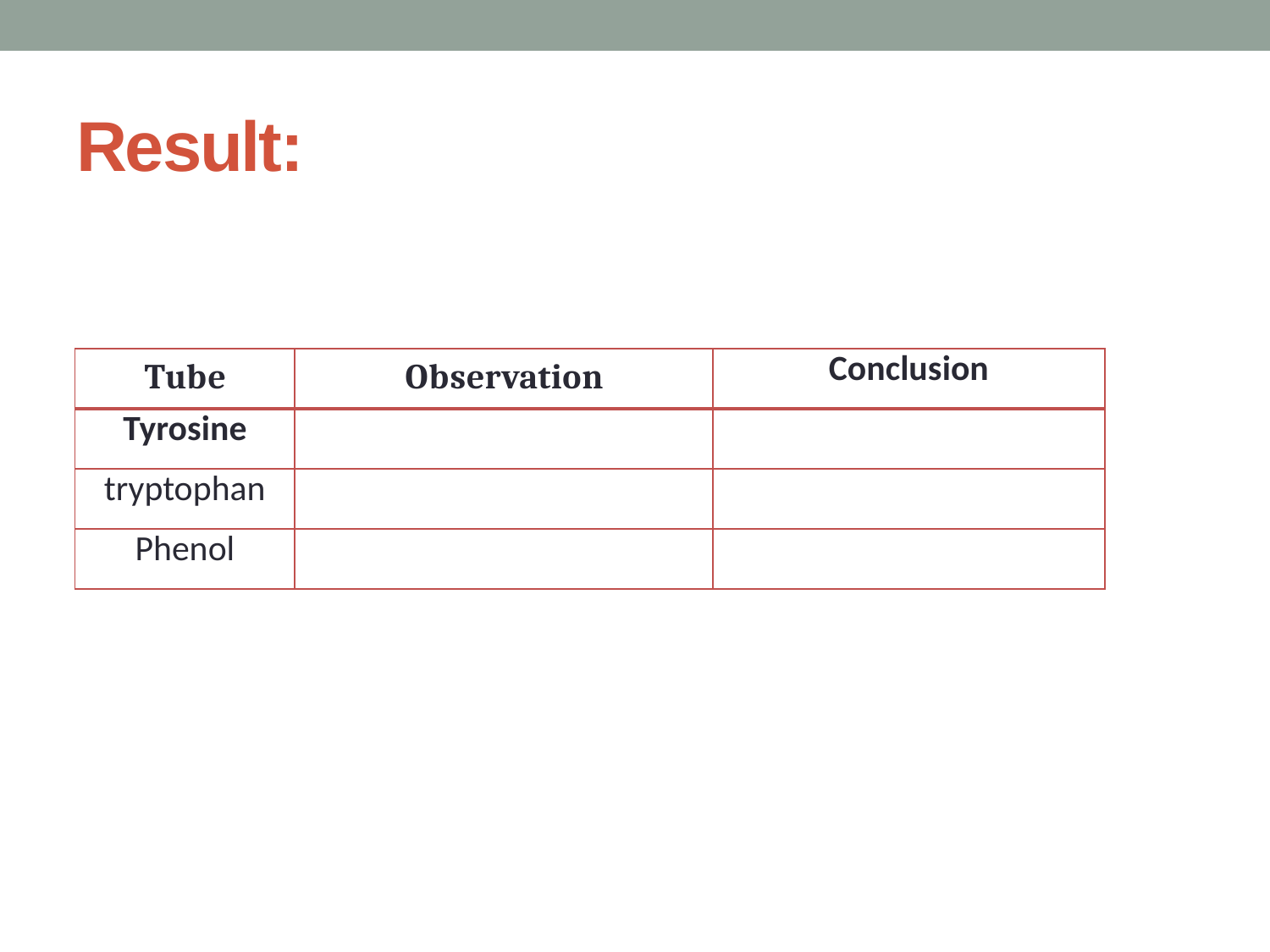

# Result:
| Tube | Observation | Conclusion |
| --- | --- | --- |
| Tyrosine |  |  |
| tryptophan |  |  |
| Phenol |  |  |